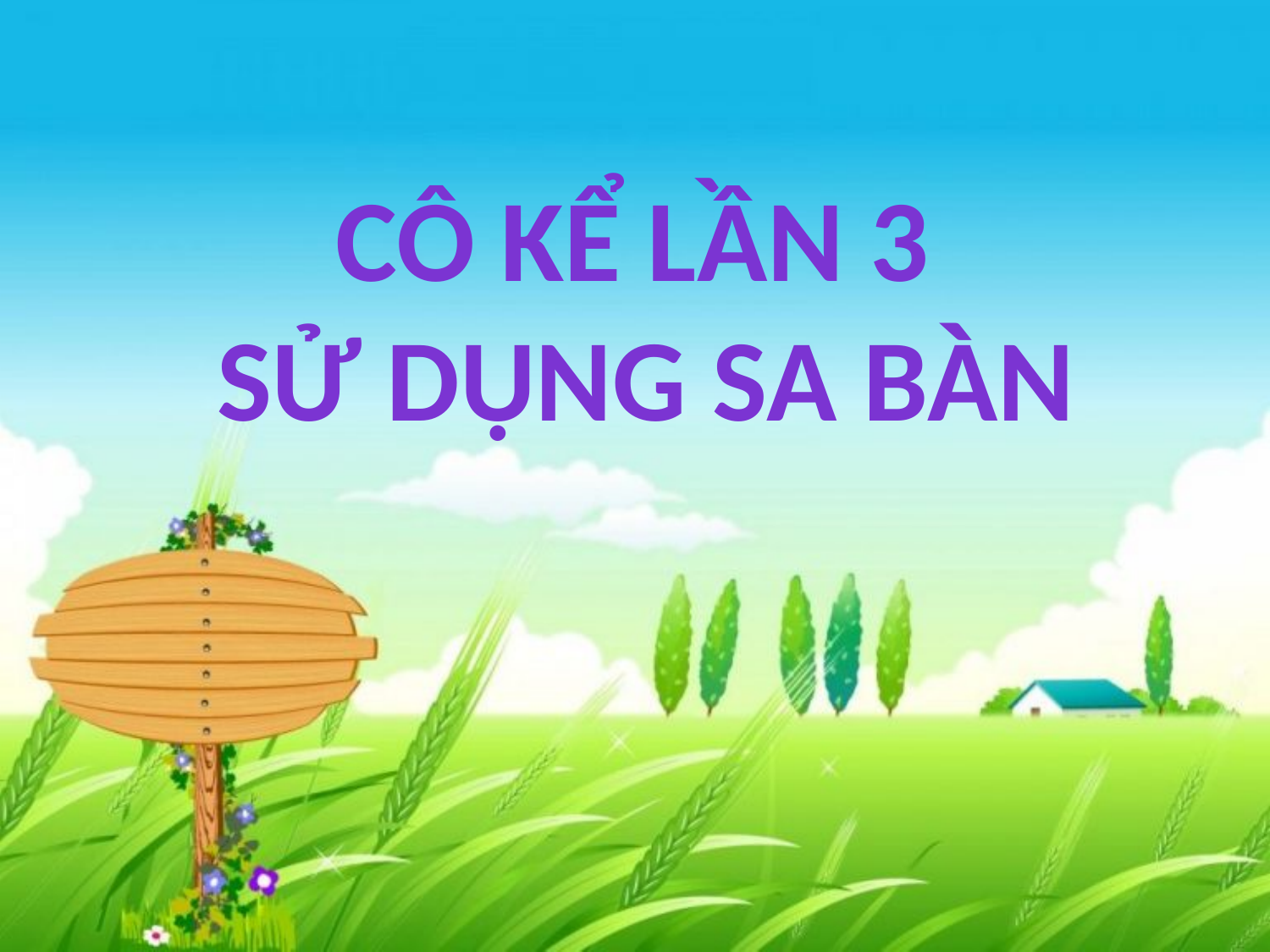

Cô kể lần 3
Sử dụng sa bàn